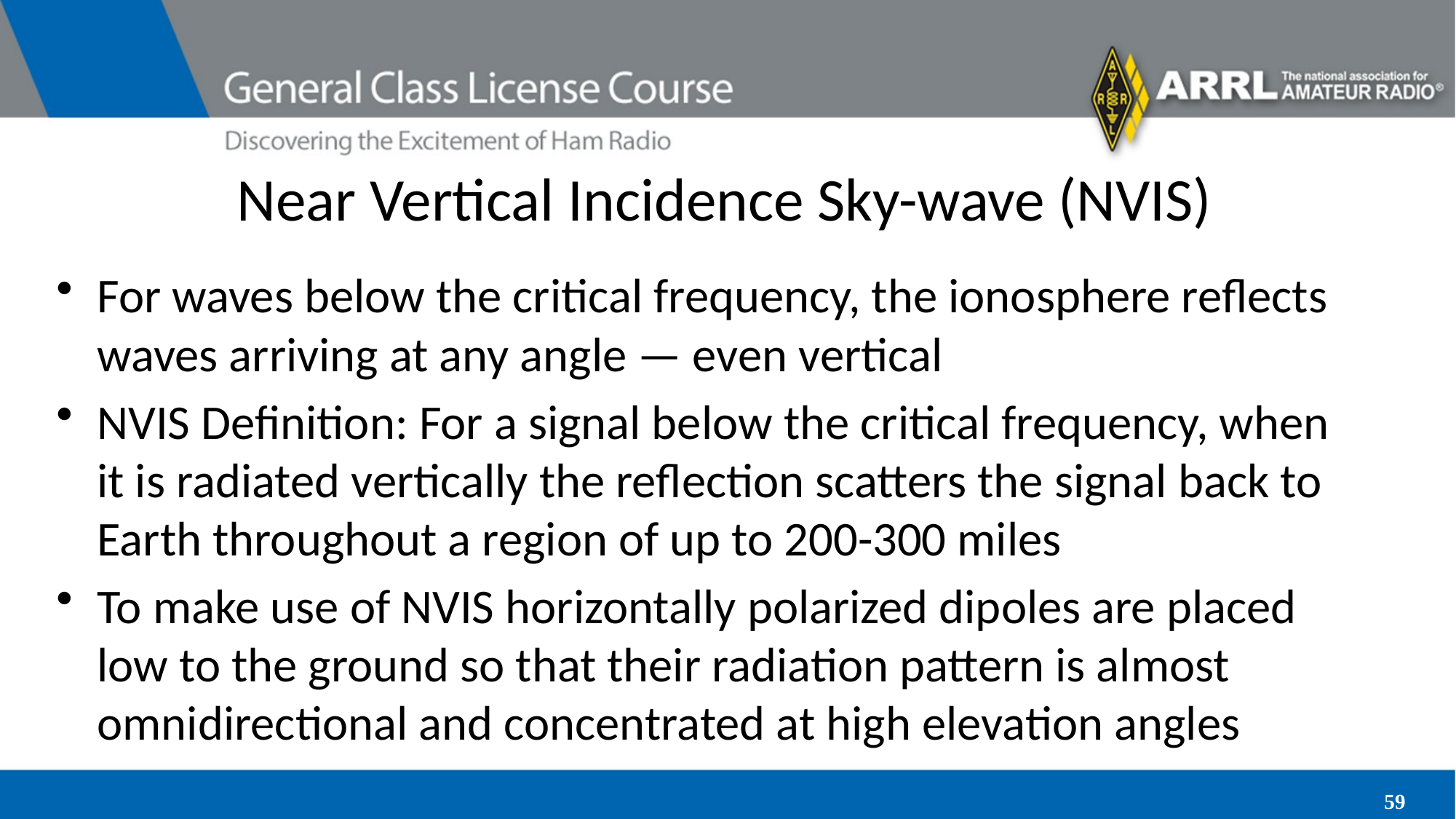

# Near Vertical Incidence Sky-wave (NVIS)
For waves below the critical frequency, the ionosphere reflects waves arriving at any angle — even vertical
NVIS Definition: For a signal below the critical frequency, when it is radiated vertically the reflection scatters the signal back to Earth throughout a region of up to 200-300 miles
To make use of NVIS horizontally polarized dipoles are placed low to the ground so that their radiation pattern is almost omnidirectional and concentrated at high elevation angles